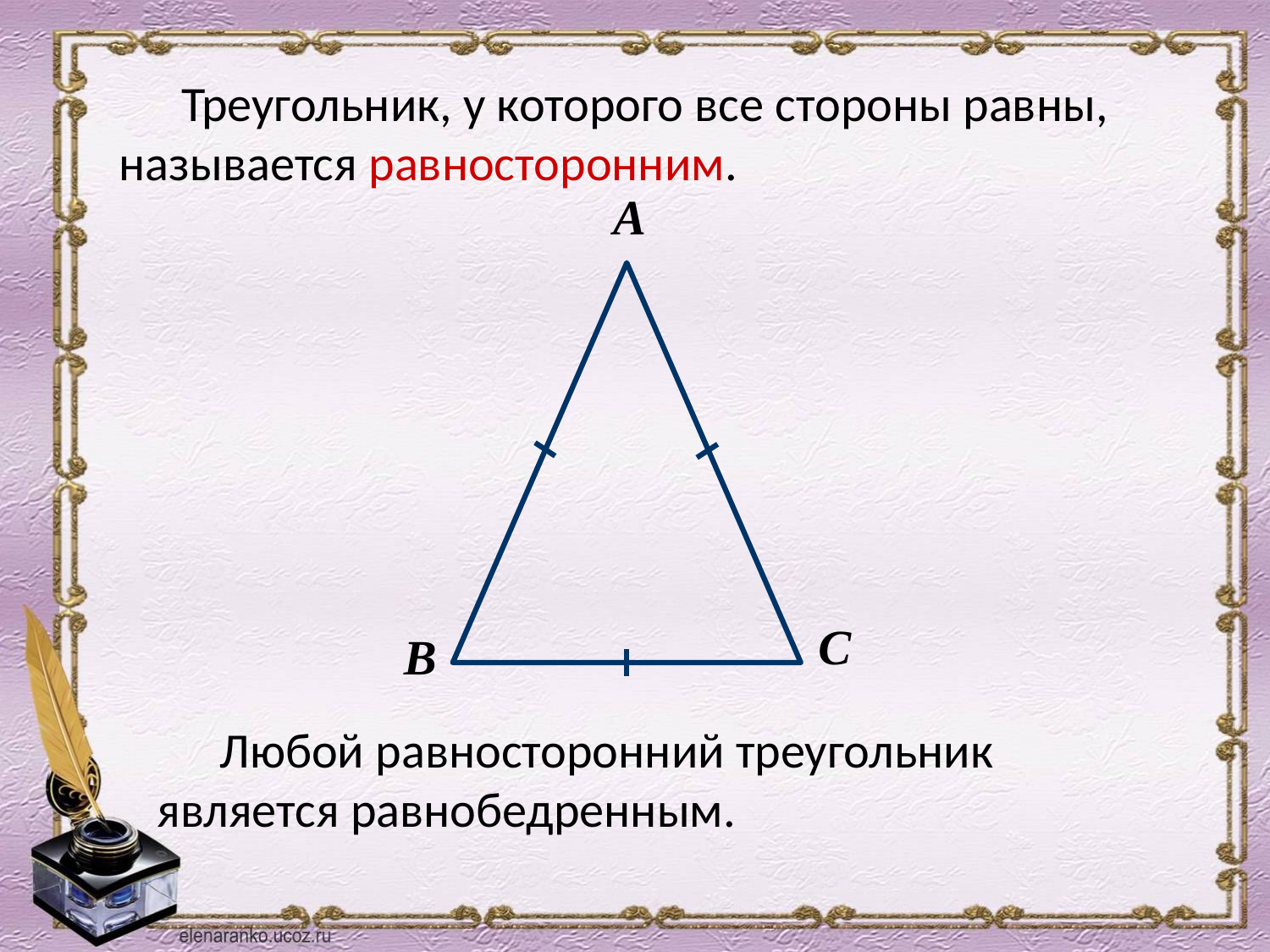

#
Треугольник, у которого все стороны равны, называется равносторонним.
А

С
В
Любой равносторонний треугольник является равнобедренным.